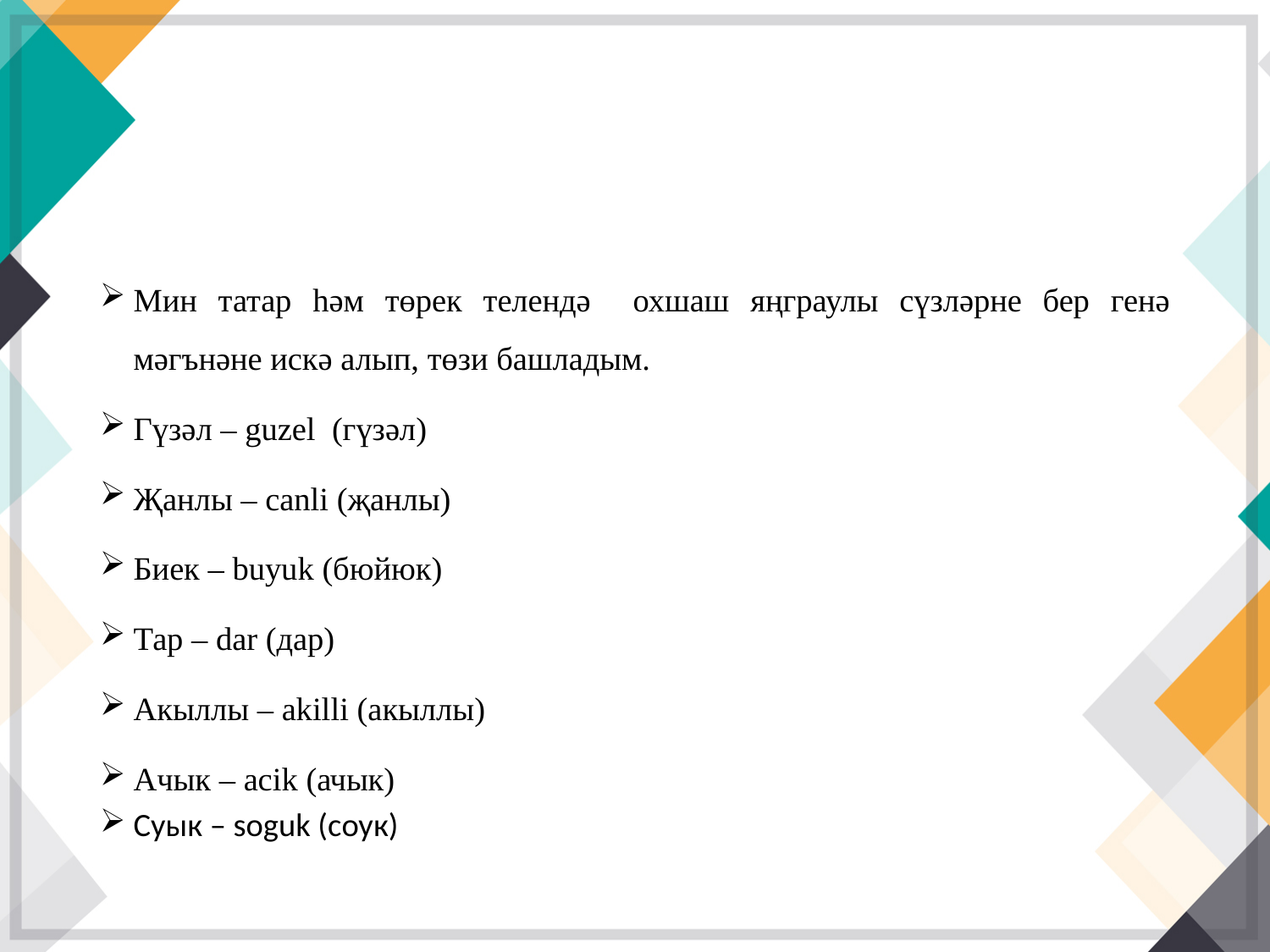

Мин татар һәм төрек телендә  охшаш яңграулы сүзләрне бер генә мәгънәне искә алып, төзи башладым.
Гүзәл – guzel  (гүзәл)
Җанлы – canli (җанлы)
Биек – buyuk (бюйюк)
Тар – dar (дар)
Акыллы – akilli (акыллы)
Ачык – acik (ачык)
Суык – soguk (соук)